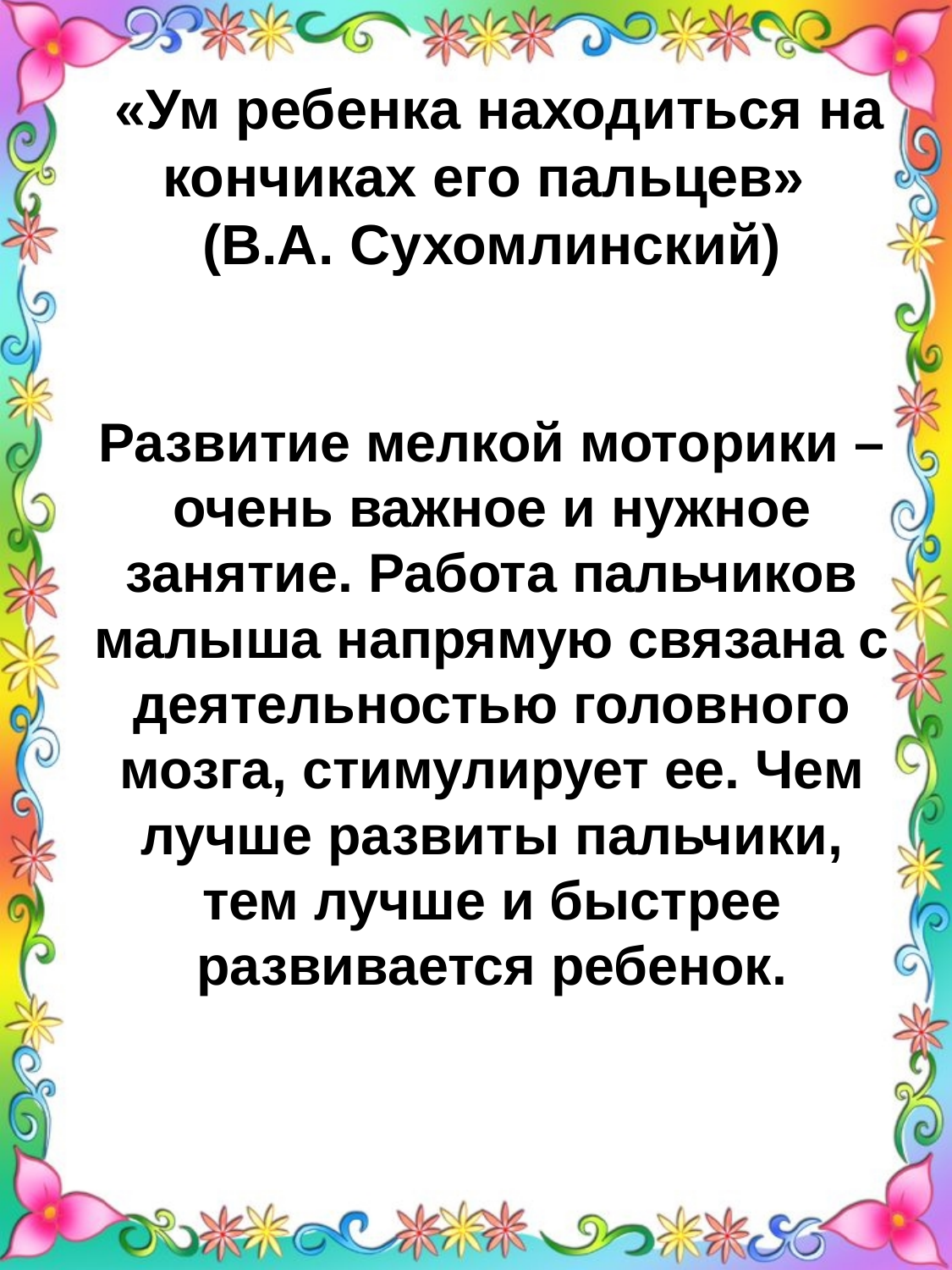

# «Ум ребенка находиться на кончиках его пальцев»  (В.А. Сухомлинский)     Развитие мелкой моторики – очень важное и нужное занятие. Работа пальчиков малыша напрямую связана с деятельностью головного мозга, стимулирует ее. Чем лучше развиты пальчики, тем лучше и быстрее развивается ребенок.